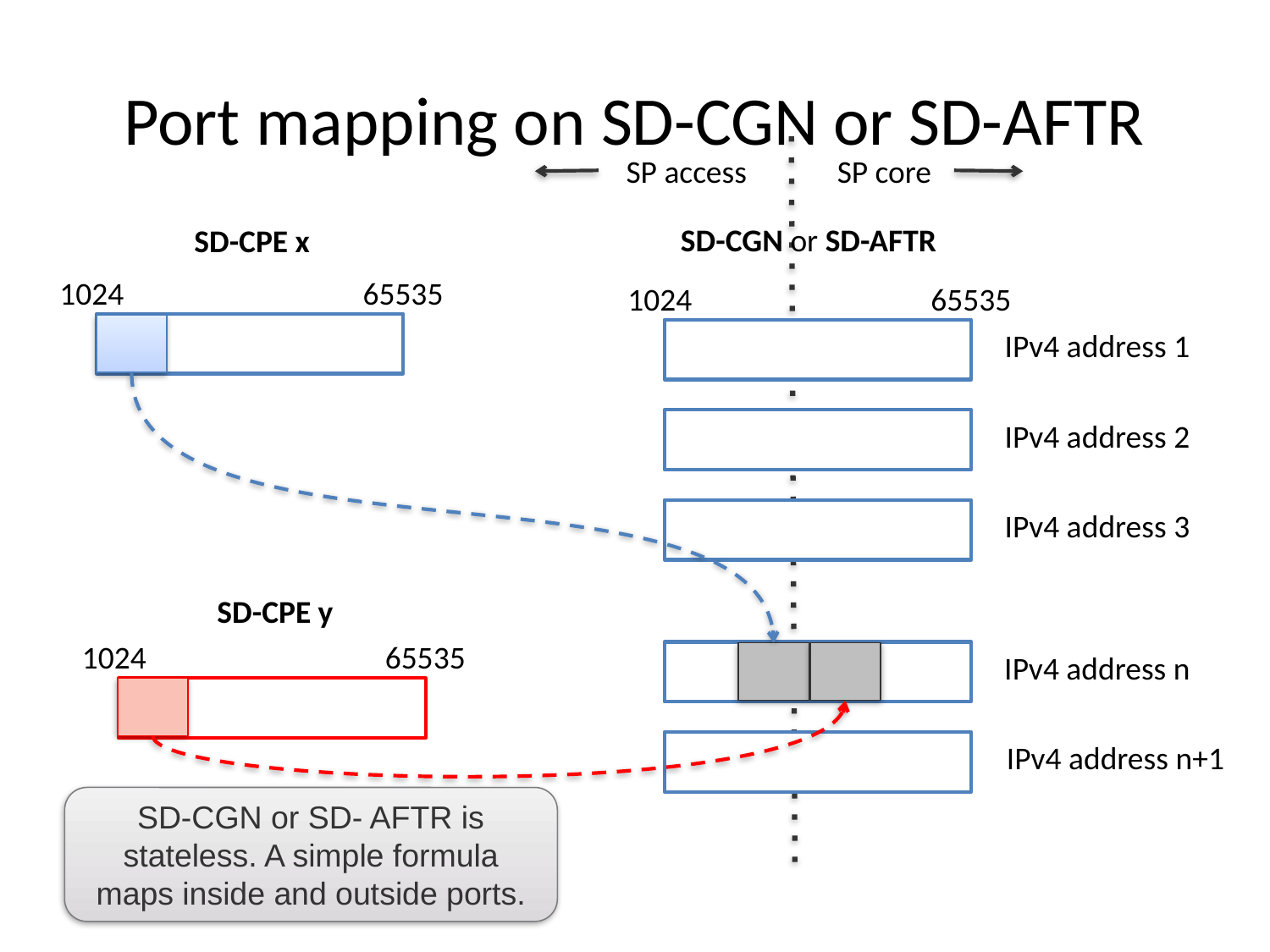

# Port mapping on SD-CGN or SD-AFTR
SP access
SP core
SD-CGN or SD-AFTR
SD-CPE x
1024
65535
1024
65535

IPv4 address 1

IPv4 address 2

IPv4 address 3
SD-CPE y
1024
65535

IPv4 address n

IPv4 address n+1
SD-CGN or SD- AFTR is stateless. A simple formula maps inside and outside ports.